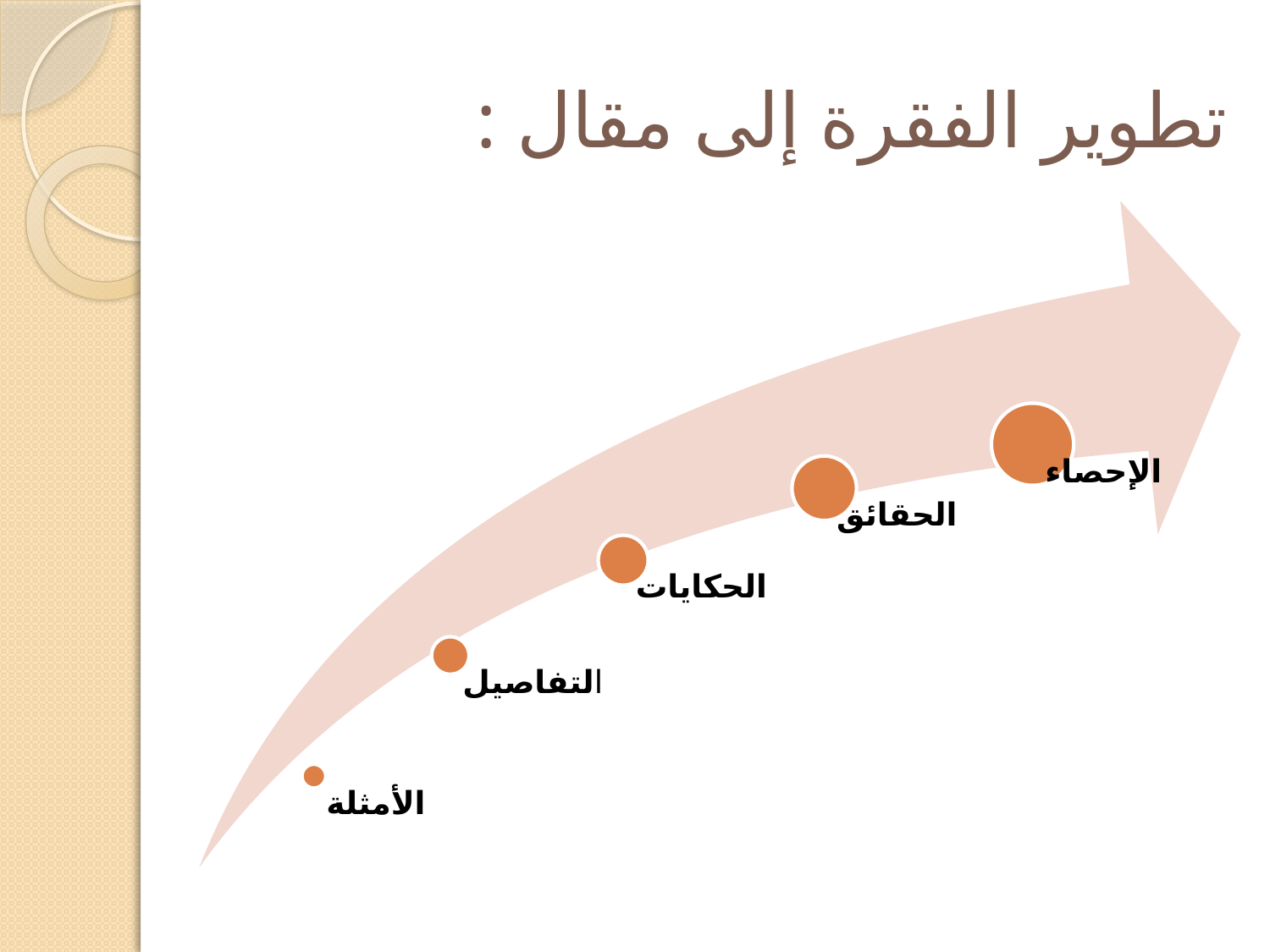

# تطوير الفقرة إلى مقال :
التفاصيل
الحكايات
الحقائق